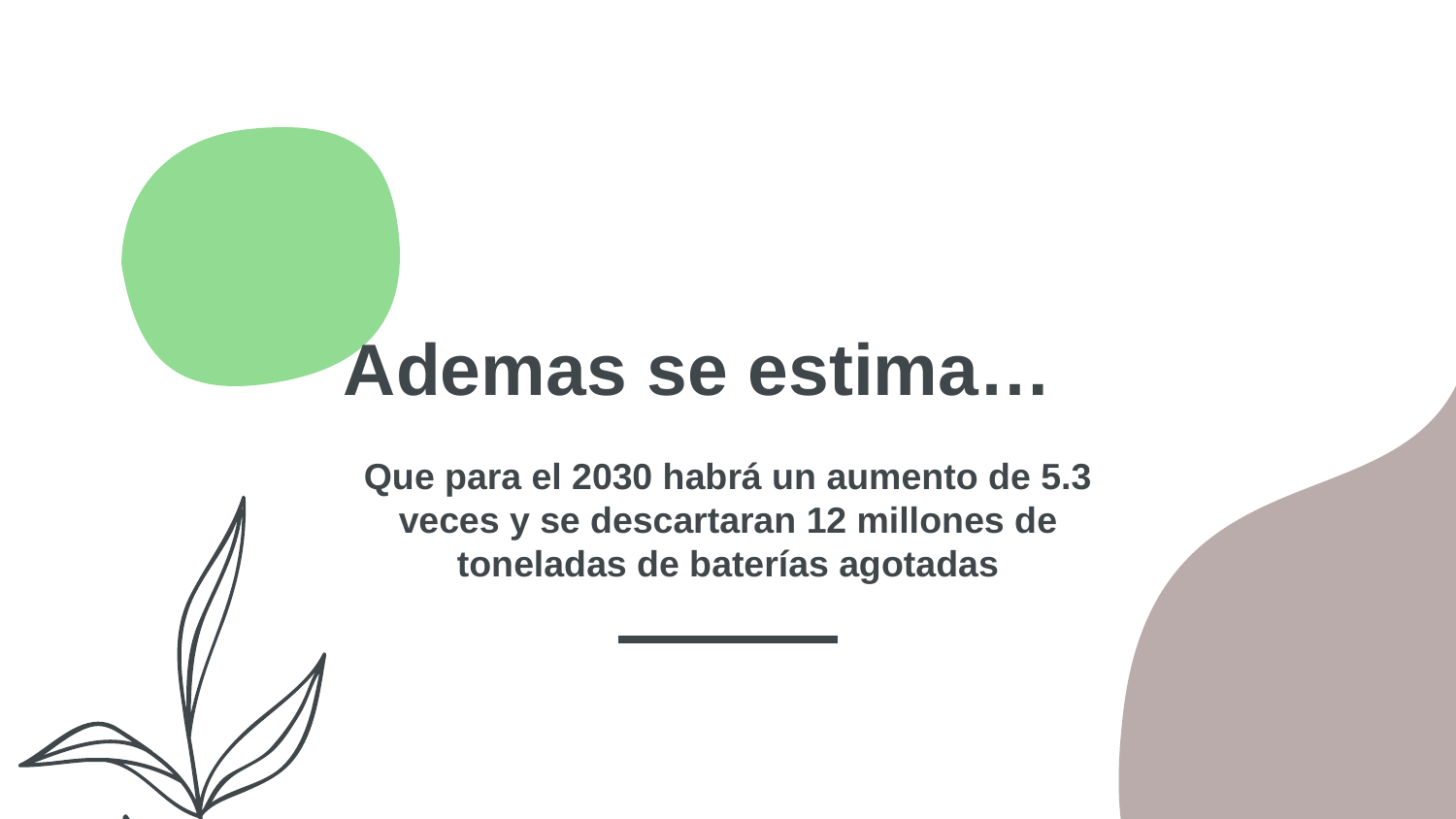

# Ademas se estima…
Que para el 2030 habrá un aumento de 5.3 veces y se descartaran 12 millones de toneladas de baterías agotadas